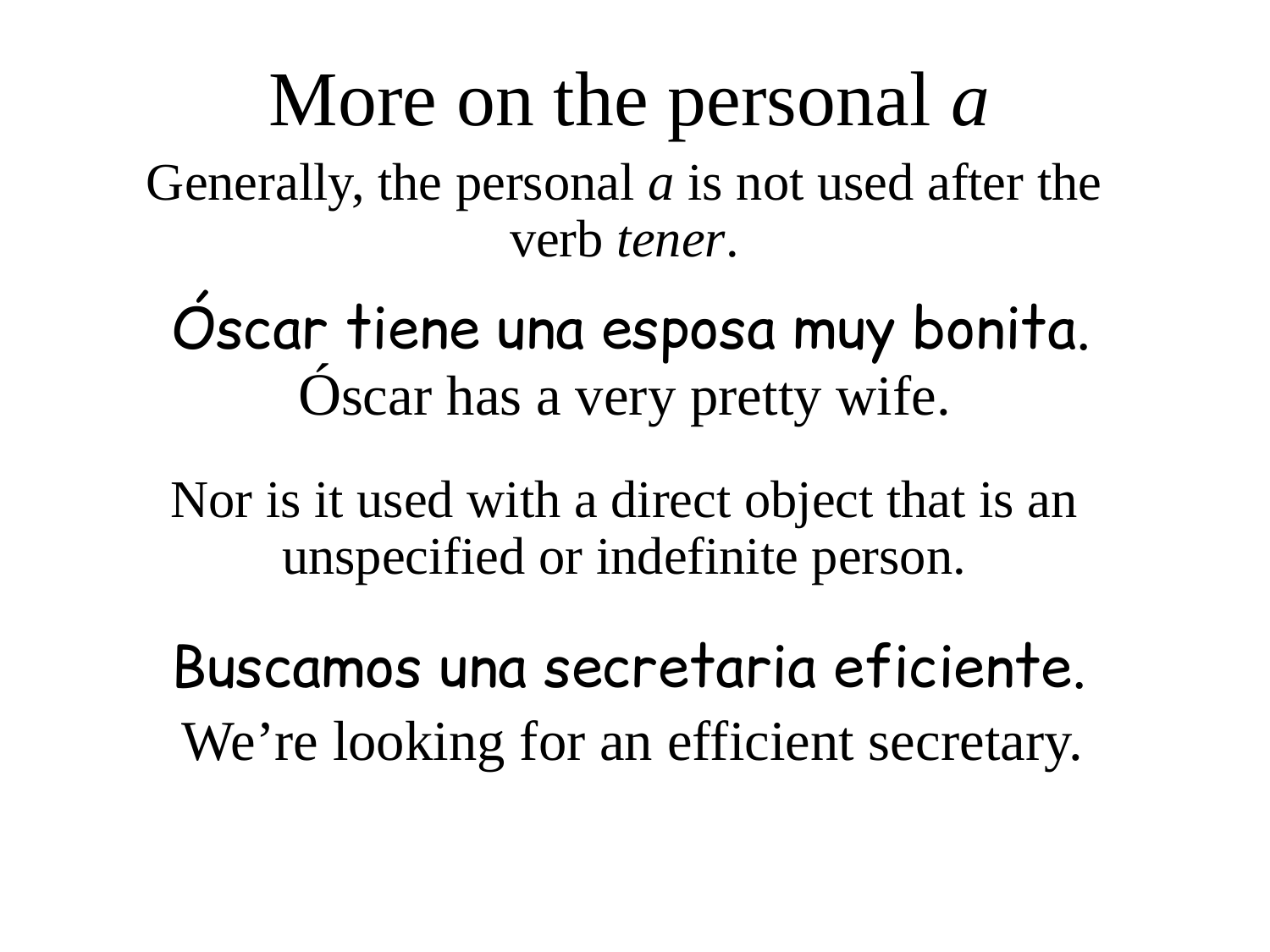

More on the personal a
Generally, the personal a is not used after the verb tener.
Óscar tiene una esposa muy bonita.
Óscar has a very pretty wife.
Nor is it used with a direct object that is an unspecified or indefinite person.
Buscamos una secretaria eficiente.
We’re looking for an efficient secretary.